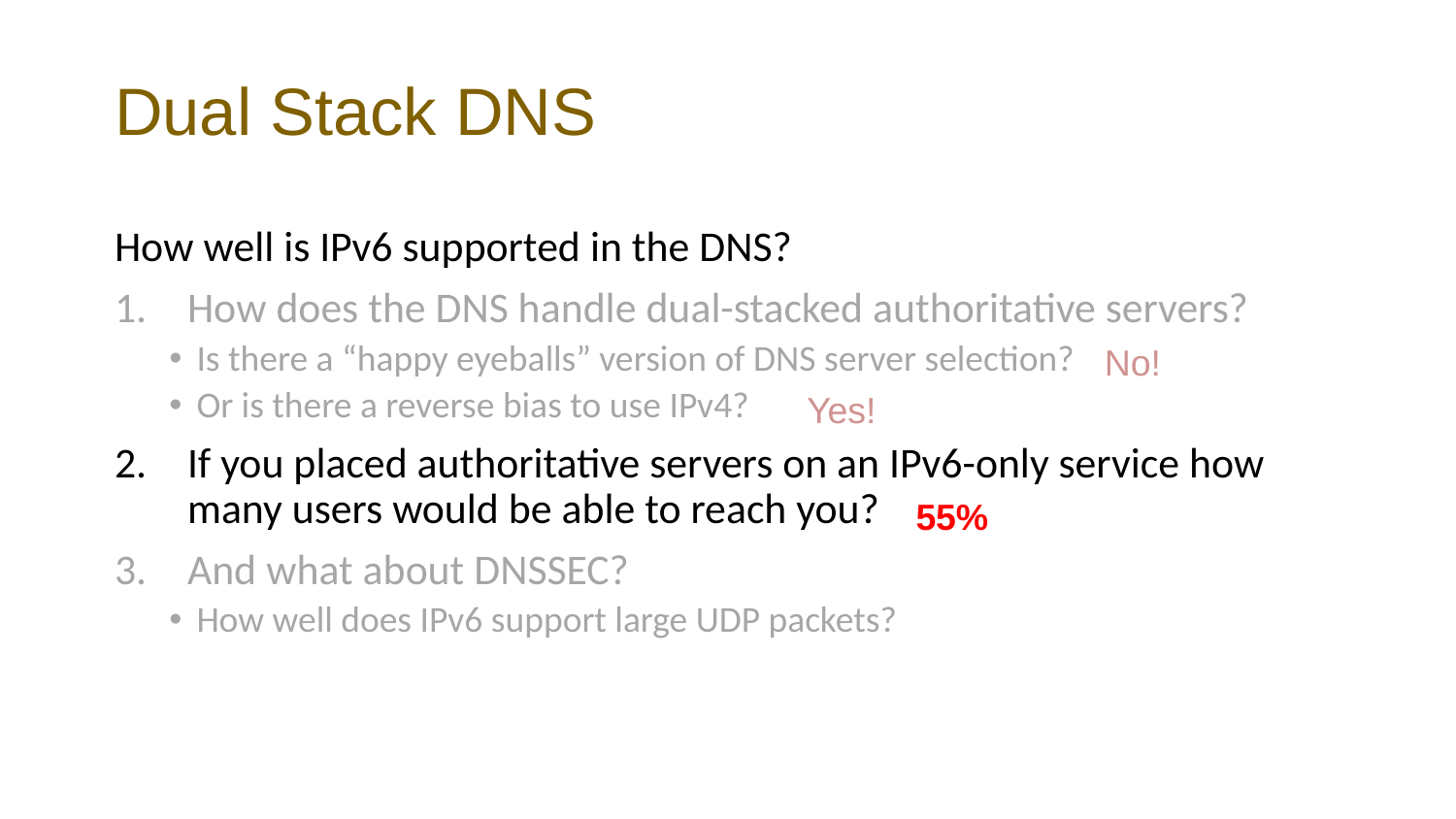

# Dual Stack DNS
How well is IPv6 supported in the DNS?
How does the DNS handle dual-stacked authoritative servers?
Is there a “happy eyeballs” version of DNS server selection?
Or is there a reverse bias to use IPv4?
If you placed authoritative servers on an IPv6-only service how many users would be able to reach you?
And what about DNSSEC?
How well does IPv6 support large UDP packets?

No!
Yes!
55%